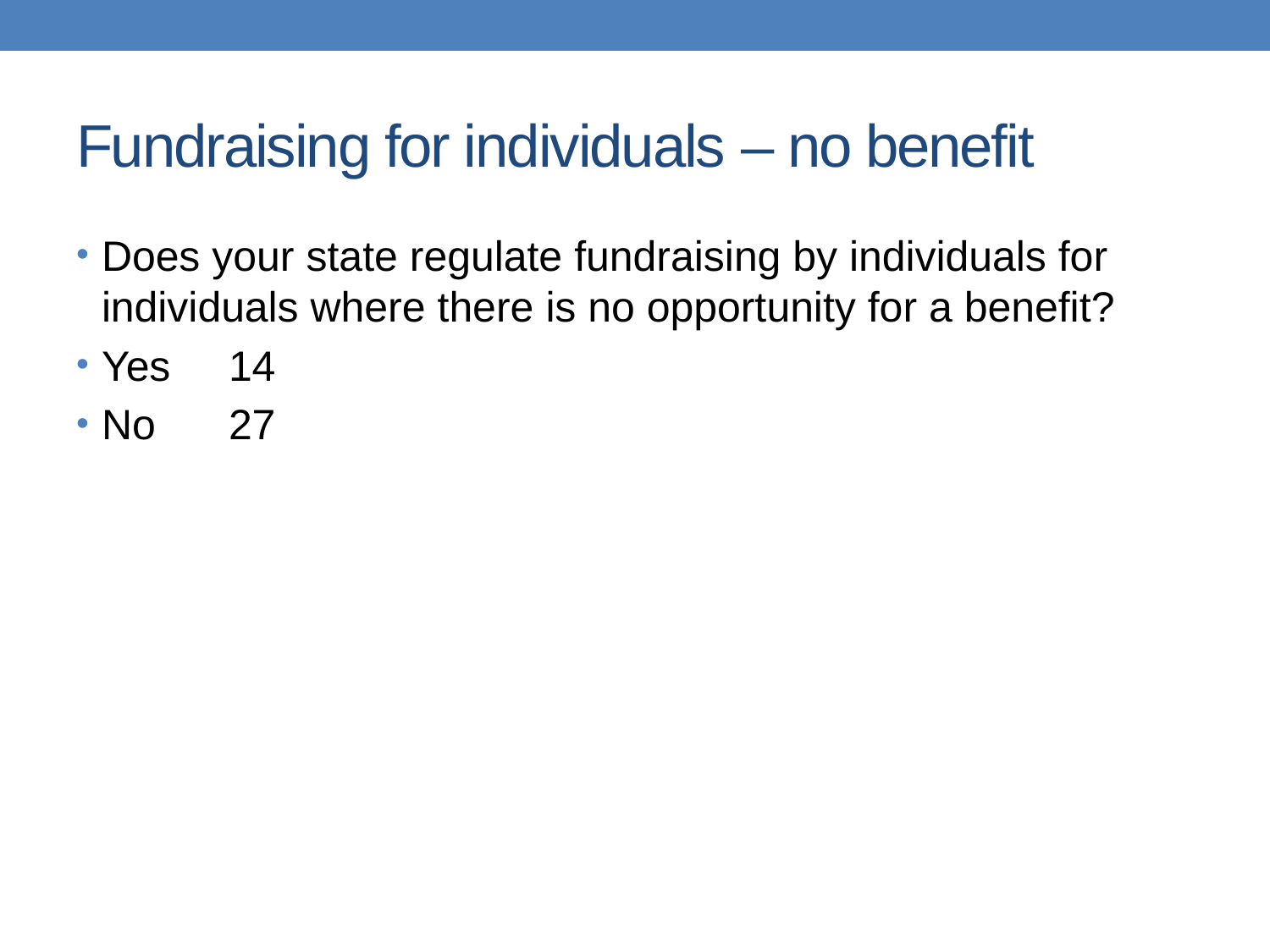

# Fundraising for individuals – no benefit
Does your state regulate fundraising by individuals for individuals where there is no opportunity for a benefit?
Yes	14
No	27